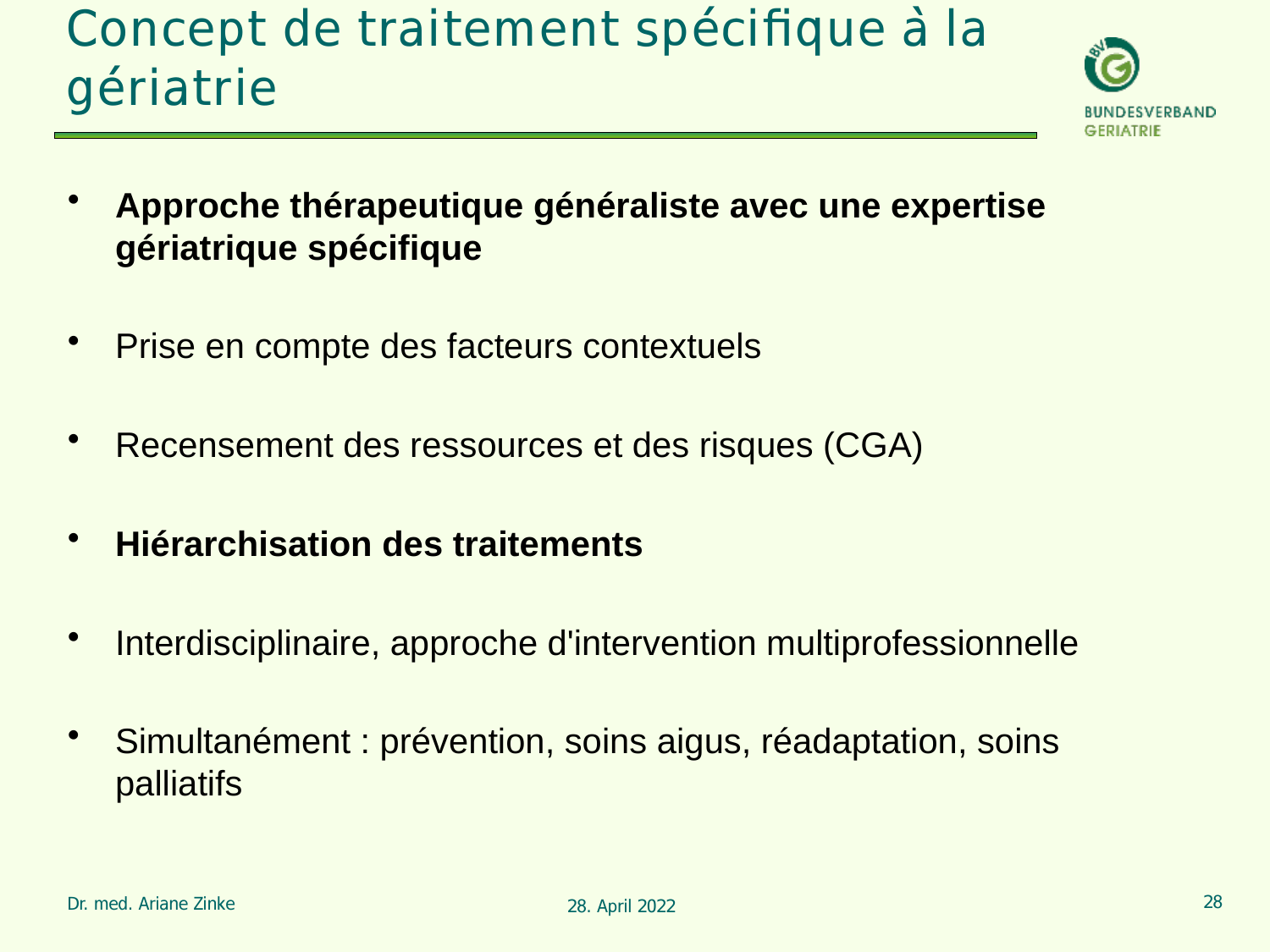

# Concept de traitement spécifique à la gériatrie
Approche thérapeutique généraliste avec une expertise gériatrique spécifique

Prise en compte des facteurs contextuels

Recensement des ressources et des risques (CGA)

Hiérarchisation des traitements

Interdisciplinaire, approche d'intervention multiprofessionnelle

Simultanément : prévention, soins aigus, réadaptation, soins palliatifs